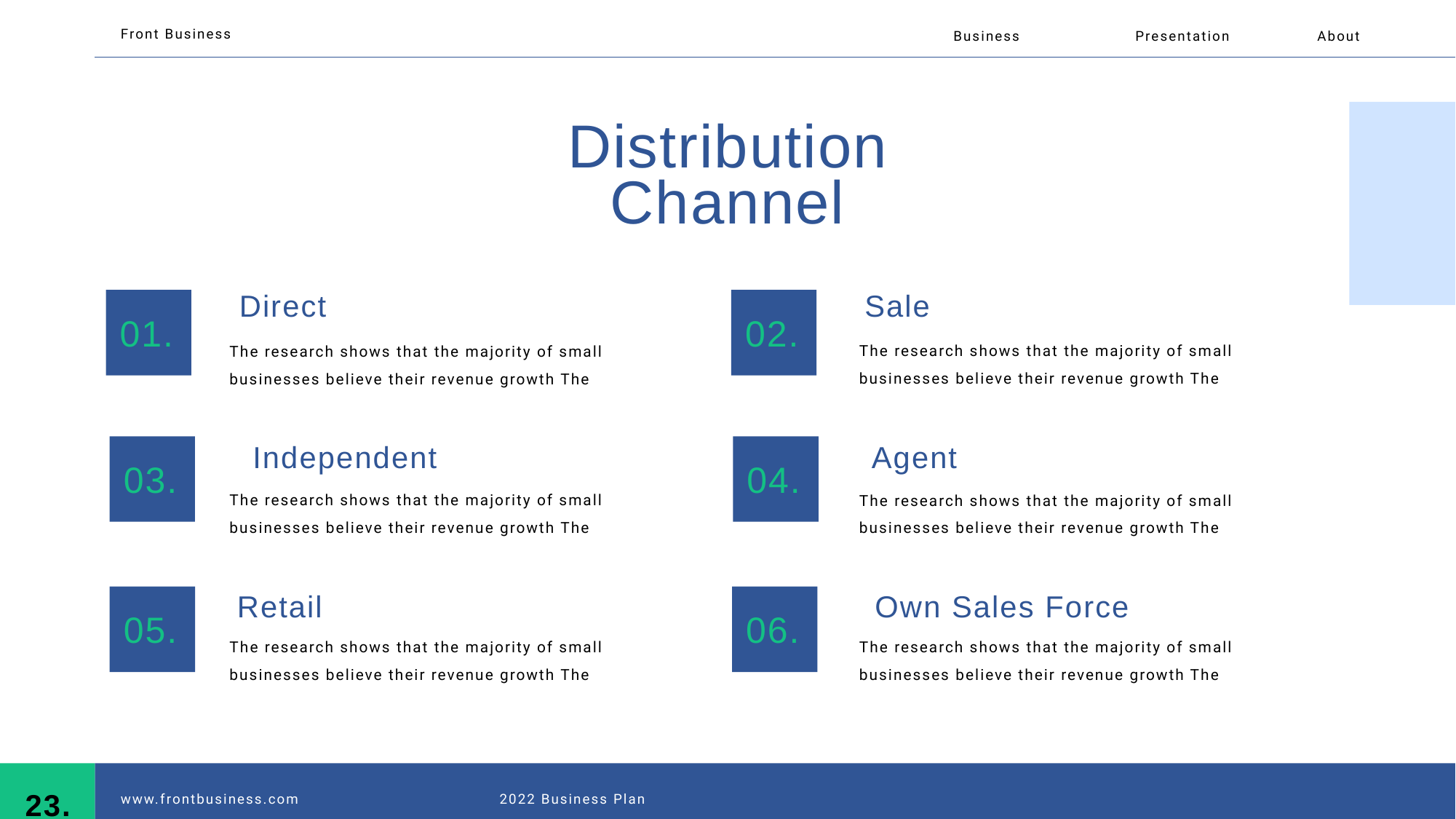

Front Business
Business
Presentation
About
Distribution

Channel
Direct
Sale

01.
02.
The research shows that the majority of small businesses believe their revenue growth The
The research shows that the majority of small businesses believe their revenue growth The
Independent
Agent

03.
04.
The research shows that the majority of small businesses believe their revenue growth The
The research shows that the majority of small businesses believe their revenue growth The
Retail
Own Sales Force

05.
06.
The research shows that the majority of small businesses believe their revenue growth The
The research shows that the majority of small businesses believe their revenue growth The
23.

www.frontbusiness.com
2022 Business Plan